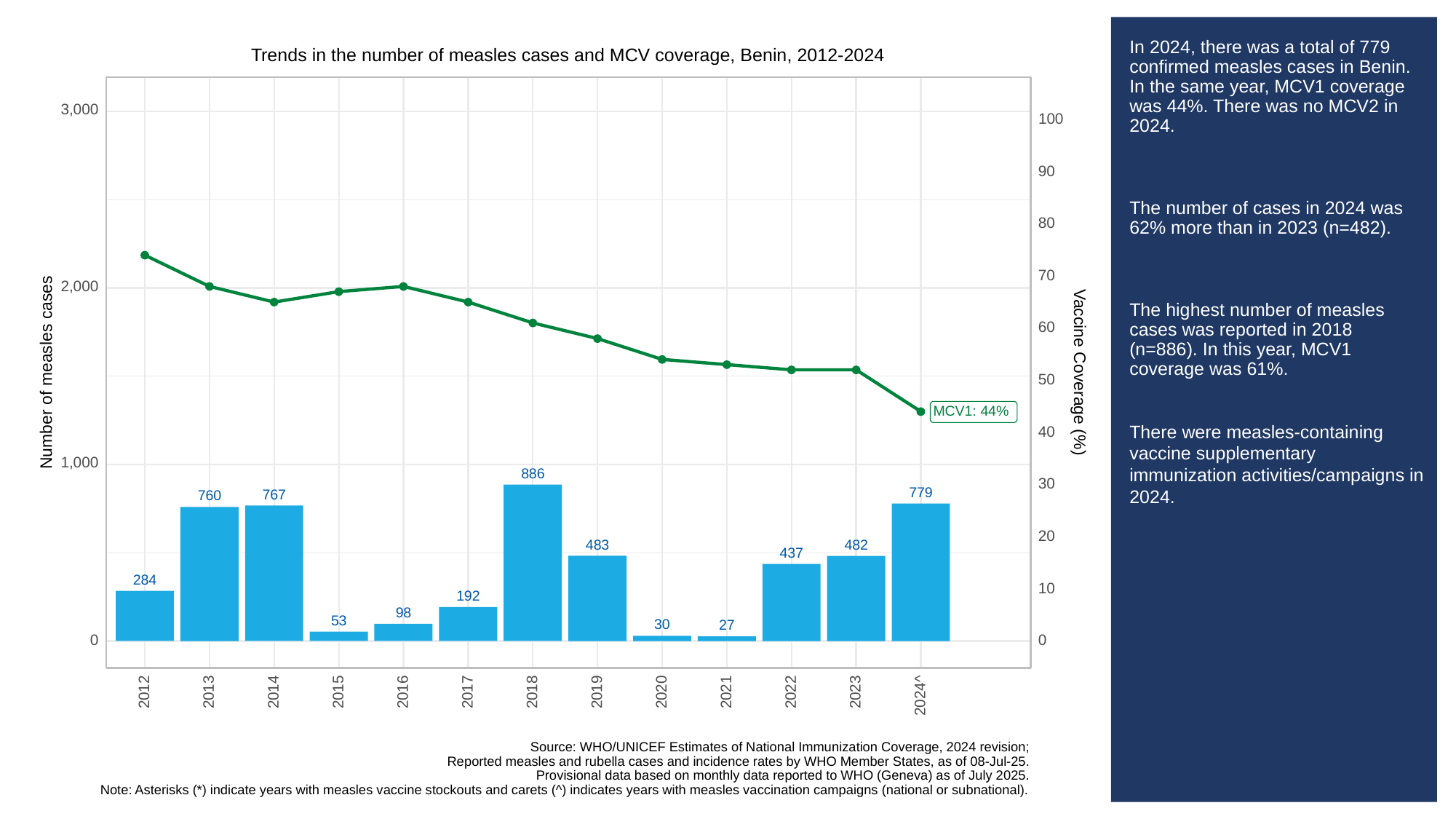

# In 2024, there was a total of 779 confirmed measles cases in Benin. In the same year, MCV1 coverage was 44%. There was no MCV2 in 2024.

The number of cases in 2024 was 62% more than in 2023 (n=482).

The highest number of measles cases was reported in 2018 (n=886). In this year, MCV1 coverage was 61%.

There were measles-containing vaccine supplementary immunization activities/campaigns in 2024.

Trends in the number of measles cases and MCV coverage, Benin, 2012-2024

3,000

100
90

80

70
2,000

60

Vaccine Coverage (%)

Number of measles cases
50

MCV1: 44%

40
1,000

886
30

779
767
760

20
483
482
437

284
10

192

98
53
30
27

0
0

2013
2023
2012
2014
2015
2016
2017
2018
2019
2020
2021
2022
2024^
Source: WHO/UNICEF Estimates of National Immunization Coverage, 2024 revision;
Reported measles and rubella cases and incidence rates by WHO Member States, as of 08-Jul-25.
Provisional data based on monthly data reported to WHO (Geneva) as of July 2025.
Note: Asterisks (*) indicate years with measles vaccine stockouts and carets (^) indicates years with measles vaccination campaigns (national or subnational).